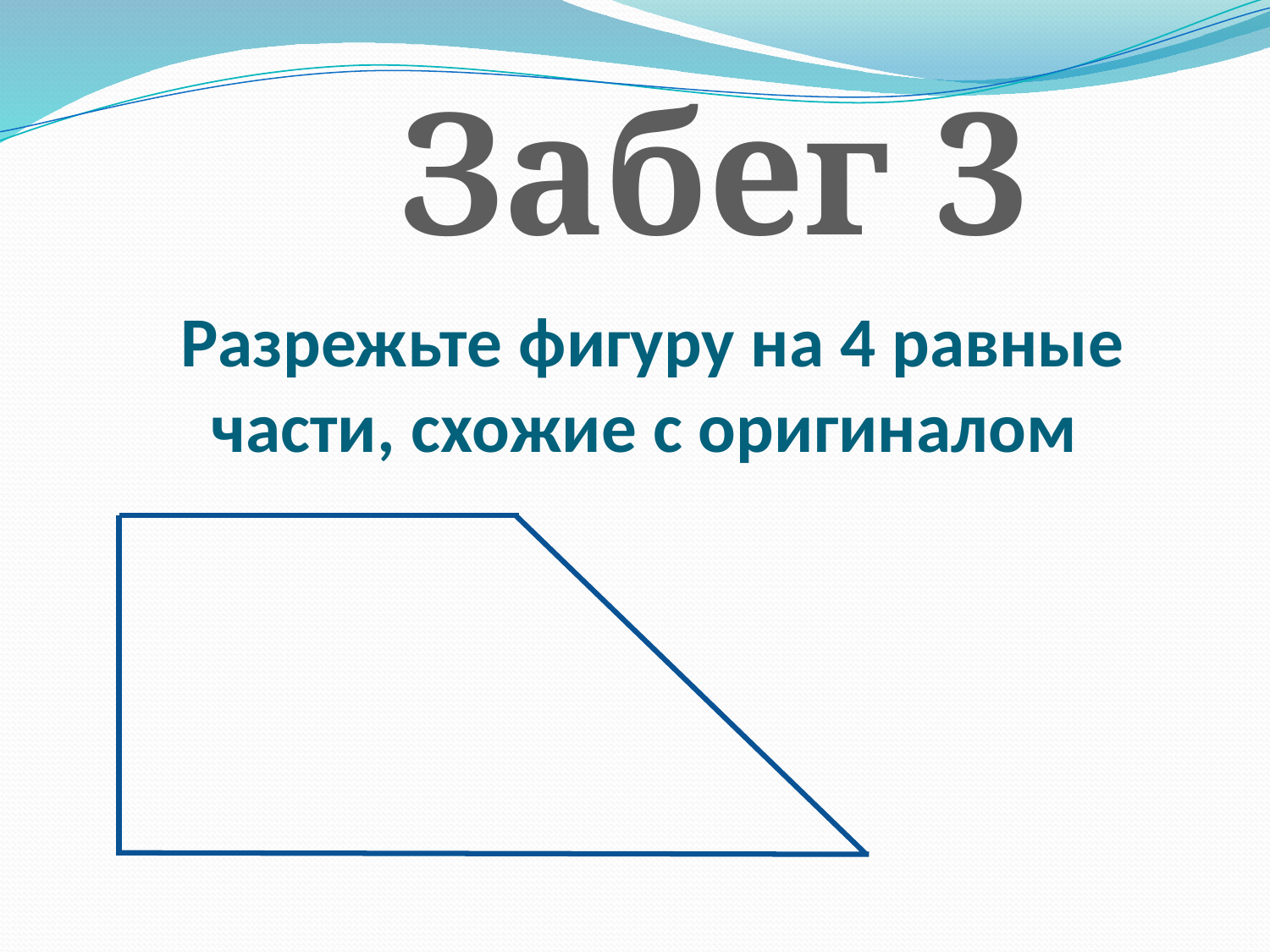

Забег 3
# Разрежьте фигуру на 4 равные части, схожие с оригиналом